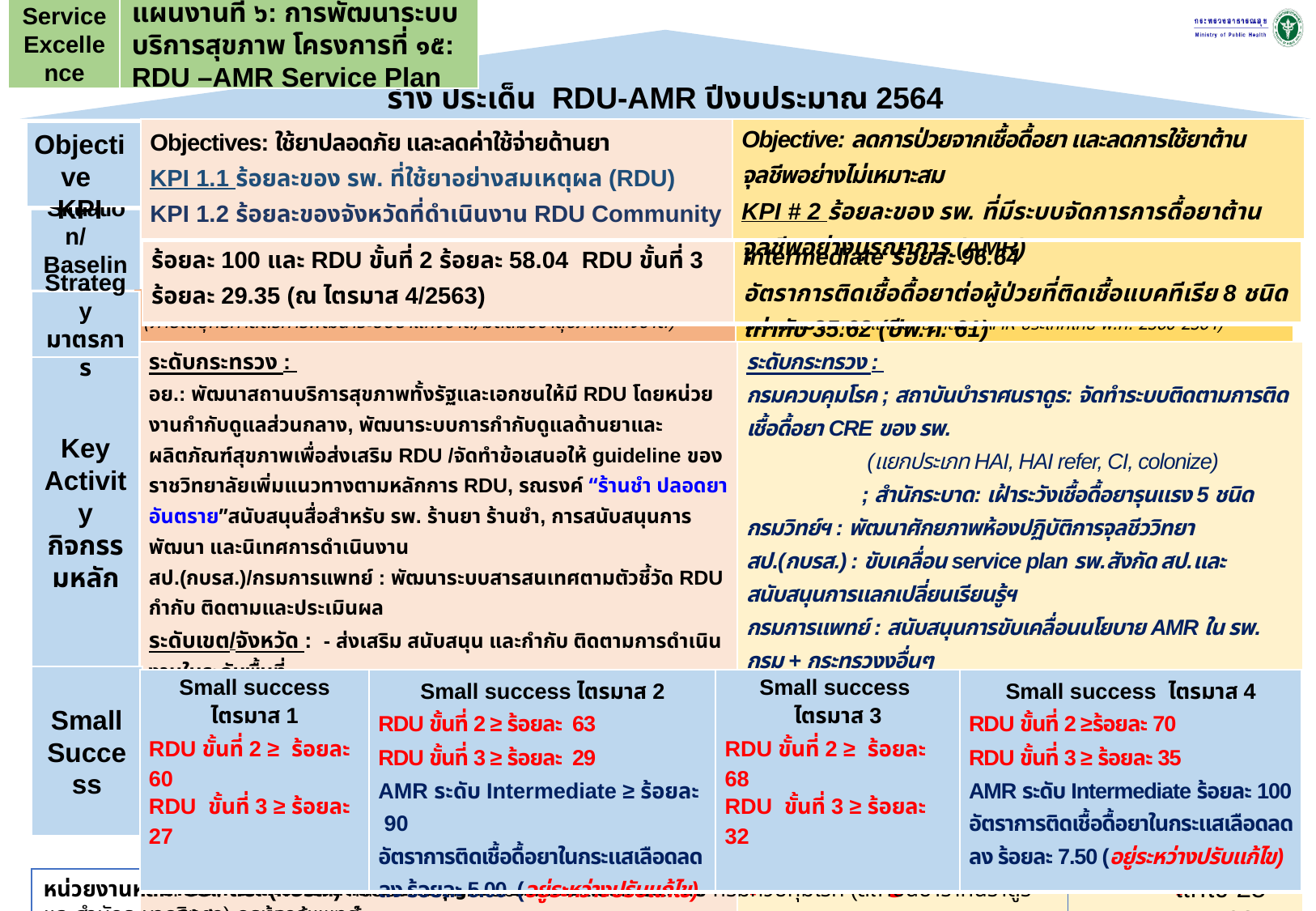

Service
Excellence
แผนงานที่ ๖: การพัฒนาระบบบริการสุขภาพ โครงการที่ ๑๕: RDU –AMR Service Plan

ร่าง ประเด็น  RDU-AMR ปีงบประมาณ 2564

| Objectives: ใช้ยาปลอดภัย และลดค่าใช้จ่ายด้านยา KPI 1.1 ร้อยละของ รพ. ที่ใช้ยาอย่างสมเหตุผล (RDU) KPI 1.2 ร้อยละของจังหวัดที่ดำเนินงาน RDU Community | Objective: ลดการป่วยจากเชื้อดื้อยา และลดการใช้ยาต้านจุลชีพอย่างไม่เหมาะสม KPI # 2 ร้อยละของ รพ. ที่มีระบบจัดการการดื้อยาต้านจุลชีพอย่างบูรณาการ (AMR) |
| --- | --- |
Objective
KPI

| ร้อยละของ รพ. ที่ใช้ยาอย่างสมเหตุผล RDU RDU ขั้นที่ 1 ร้อยละ 100 และ RDU ขั้นที่ 2 ร้อยละ 58.04 RDU ขั้นที่ 3 ร้อยละ 29.35 (ณ ไตรมาส 4/2563) | รพ.มีการจัดการ AMR อย่างบูรณาการ ระดับ Intermediate ร้อยละ 96.64 อัตราการติดเชื้อดื้อยาต่อผู้ป่วยที่ติดเชื้อแบคทีเรีย 8 ชนิด เท่ากับ 35.62 (ปีพ.ศ. 61) |
| --- | --- |
Situation/    Baseline
| มาตรการที่ 1 การส่งเสริมการใช้ยาอย่างสมเหตุผล (RDU) (ภายใต้ยุทธศาสตร์การพัฒนาระบบยาแห่งชาติ/มติสมัชชาสุขภาพแห่งชาติ) | มาตรการที่ 2 การจัดการการดื้อยาต้านจุลชีพ (AMR) อย่างบูรณาการ (ภายใต้แผนยุทธศาสตร์ AMR ประเทศไทย พ.ศ. 2560-2564) |
| --- | --- |
Strategy
มาตรการ
| ระดับกระทรวง : อย.: พัฒนาสถานบริการสุขภาพทั้งรัฐและเอกชนให้มี RDU โดยหน่วยงานกำกับดูแลส่วนกลาง, พัฒนาระบบการกำกับดูแลด้านยาและผลิตภัณฑ์สุขภาพเพื่อส่งเสริม RDU /จัดทำข้อเสนอให้ guideline ของราชวิทยาลัยเพิ่มแนวทางตามหลักการ RDU, รณรงค์ “ร้านชำ ปลอดยาอันตราย”สนับสนุนสื่อสำหรับ รพ. ร้านยา ร้านชำ, การสนับสนุนการพัฒนา และนิเทศการดำเนินงาน สป.(กบรส.)/กรมการแพทย์ : พัฒนาระบบสารสนเทศตามตัวชี้วัด RDU กำกับ ติดตามและประเมินผล ระดับเขต/จังหวัด : - ส่งเสริม สนับสนุน และกำกับ ติดตามการดำเนินงานในระดับพื้นที่ - พัฒนาตัวชี้วัดการสั่งใช้ยา ที่เป็นปัญหาร่วมกันระดับเขต และนำไปสู่การกำกับดูแลในระดับจังหวัด - รณรงค์และกำกับดูแลการกระจายยา โดยเฉพาะยาอันตรายในร้านชำ (ยาปฏิชีวนะ สเตียรอยด์ NSAIDs) - ส่งเสริม RDU ในร้านยาที่เข้าร่วมโครงการลดความแออัด ระดับหน่วยบริการ : - ดำเนินการและประเมินตนเองตามกุญแจ PLEASE /เร่งการดำเนินการให้ผ่านตัวชี้วัดขั้น 2 -ขั้น 3 - ดำเนินการตามแนวทาง RDU community 5 key activities ทั้งส่วน Hospital และ community | ระดับกระทรวง : กรมควบคุมโรค ; สถาบันบำราศนราดูร: จัดทำระบบติดตามการติดเชื้อดื้อยา CRE ของ รพ. (แยกประเภท HAI, HAI refer, CI, colonize) ; สำนักระบาด: เฝ้าระวังเชื้อดื้อยารุนแรง 5 ชนิด กรมวิทย์ฯ : พัฒนาศักยภาพห้องปฏิบัติการจุลชีววิทยา สป.(กบรส.) : ขับเคลื่อน service plan รพ.สังกัด สป.และสนับสนุนการแลกเปลี่ยนเรียนรู้ฯ กรมการแพทย์ : สนับสนุนการขับเคลื่อนนโยบาย AMR ใน รพ. กรม + กระทรวงงอื่นๆ ระดับเขต : ทีม AMR ระดับเขต กำหนดมาตรการและสนับสนุนวิชาการให้ รพ. ระดับ รพศ./รพท. : ดำเนินการการจัดการ AMR อย่างบูรณาการ (IAM) และรายงานอัตราการติดเชื้อดื้อยาในกระแสโลหิต 8 ชนิด และการติดเชื้อ CRE ทุก specimen (AMR อยู่ระหว่างปรับแก้ไข) |
| --- | --- |
Key Activity
กิจกรรมหลัก
Small Success
| Small success ไตรมาส 1 RDU ขั้นที่ 2 ≥ ร้อยละ 60 RDU ขั้นที่ 3 ≥ ร้อยละ 27 | Small success ไตรมาส 2 RDU ขั้นที่ 2 ≥ ร้อยละ 63 RDU ขั้นที่ 3 ≥ ร้อยละ 29 AMR ระดับ Intermediate ≥ ร้อยละ 90 อัตราการติดเชื้อดื้อยาในกระแสเลือดลดลง ร้อยละ 5.00 (อยู่ระหว่างปรับแก้ไข) | Small success ไตรมาส 3 RDU ขั้นที่ 2 ≥ ร้อยละ 68 RDU ขั้นที่ 3 ≥ ร้อยละ 32 | Small success ไตรมาส 4 RDU ขั้นที่ 2 ≥ร้อยละ 70 RDU ขั้นที่ 3 ≥ ร้อยละ 35 AMR ระดับ Intermediate ร้อยละ 100 อัตราการติดเชื้อดื้อยาในกระแสเลือดลดลง ร้อยละ 7.50 (อยู่ระหว่างปรับแก้ไข) |
| --- | --- | --- | --- |
 แก้ไข 25 ส.ค.63
หน่วยงานหลัก: อย./ สป. (กบรส.) หน่วยงานร่วม: กรมวิทยาศาสตร์การแพทย์ กรมควบคุมโรค (สถาบันบำราศนราดูร และสำนักระบาดวิทยา) กรมการแพทย์